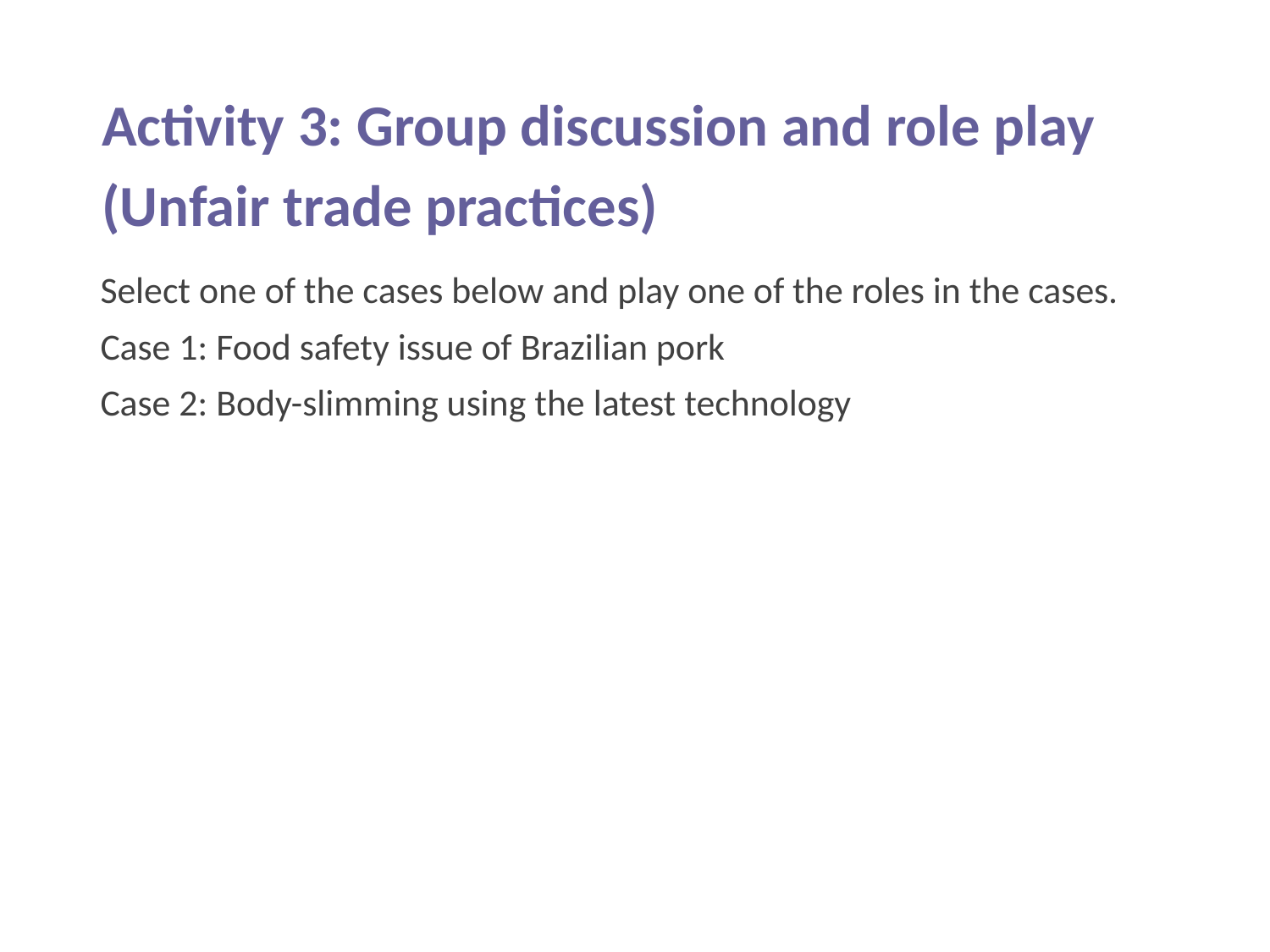

Activity 3: Group discussion and role play
(Unfair trade practices)

Select one of the cases below and play one of the roles in the cases.
Case 1: Food safety issue of Brazilian pork
Case 2: Body-slimming using the latest technology